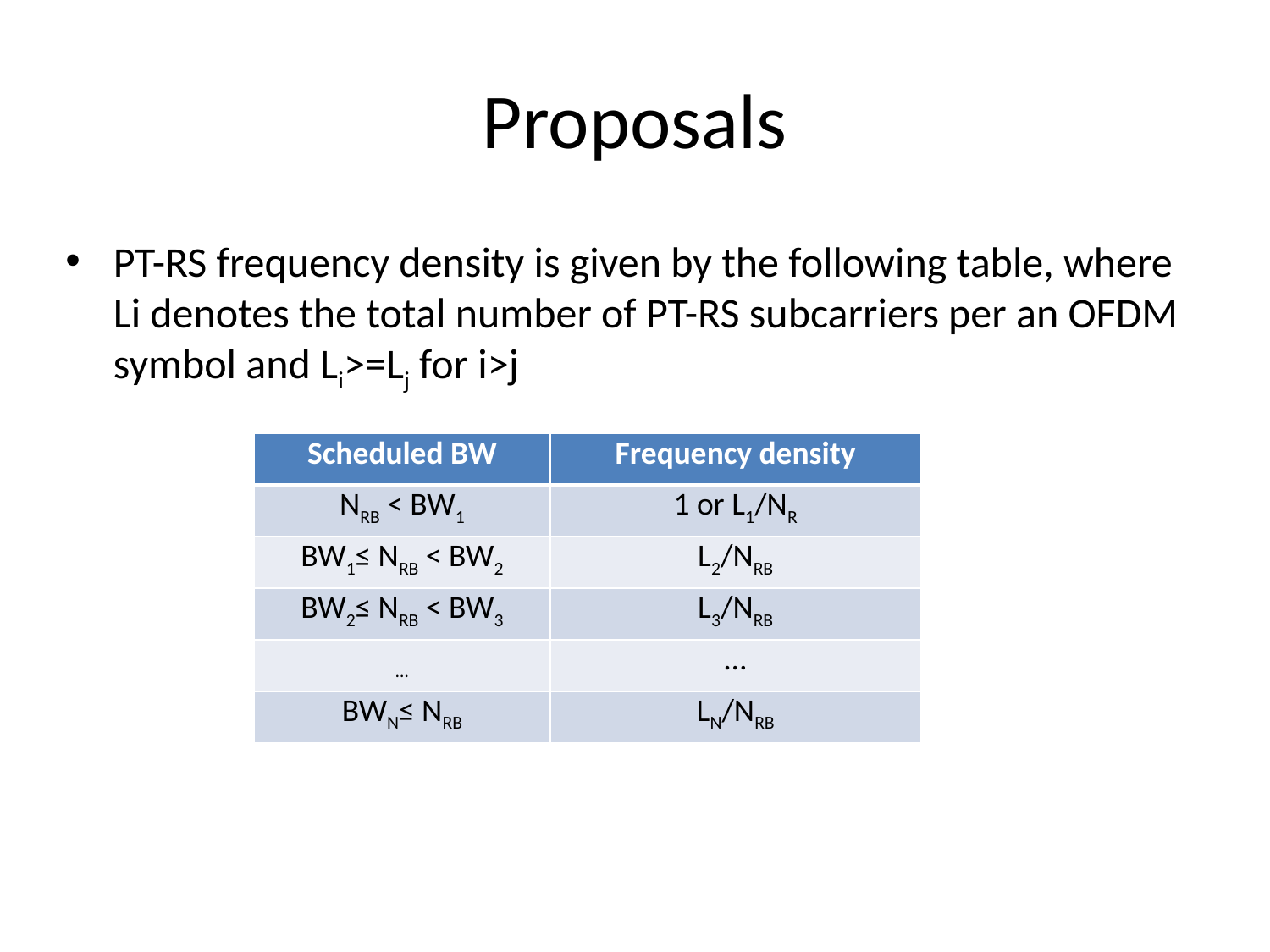

# Proposals
PT-RS frequency density is given by the following table, where Li denotes the total number of PT-RS subcarriers per an OFDM symbol and Li>=Lj for i>j
| Scheduled BW | Frequency density |
| --- | --- |
| NRB < BW1 | 1 or L1/NR |
| BW1≤ NRB < BW2 | L2/NRB |
| BW2≤ NRB < BW3 | L3/NRB |
| … | … |
| BWN≤ NRB | LN/NRB |